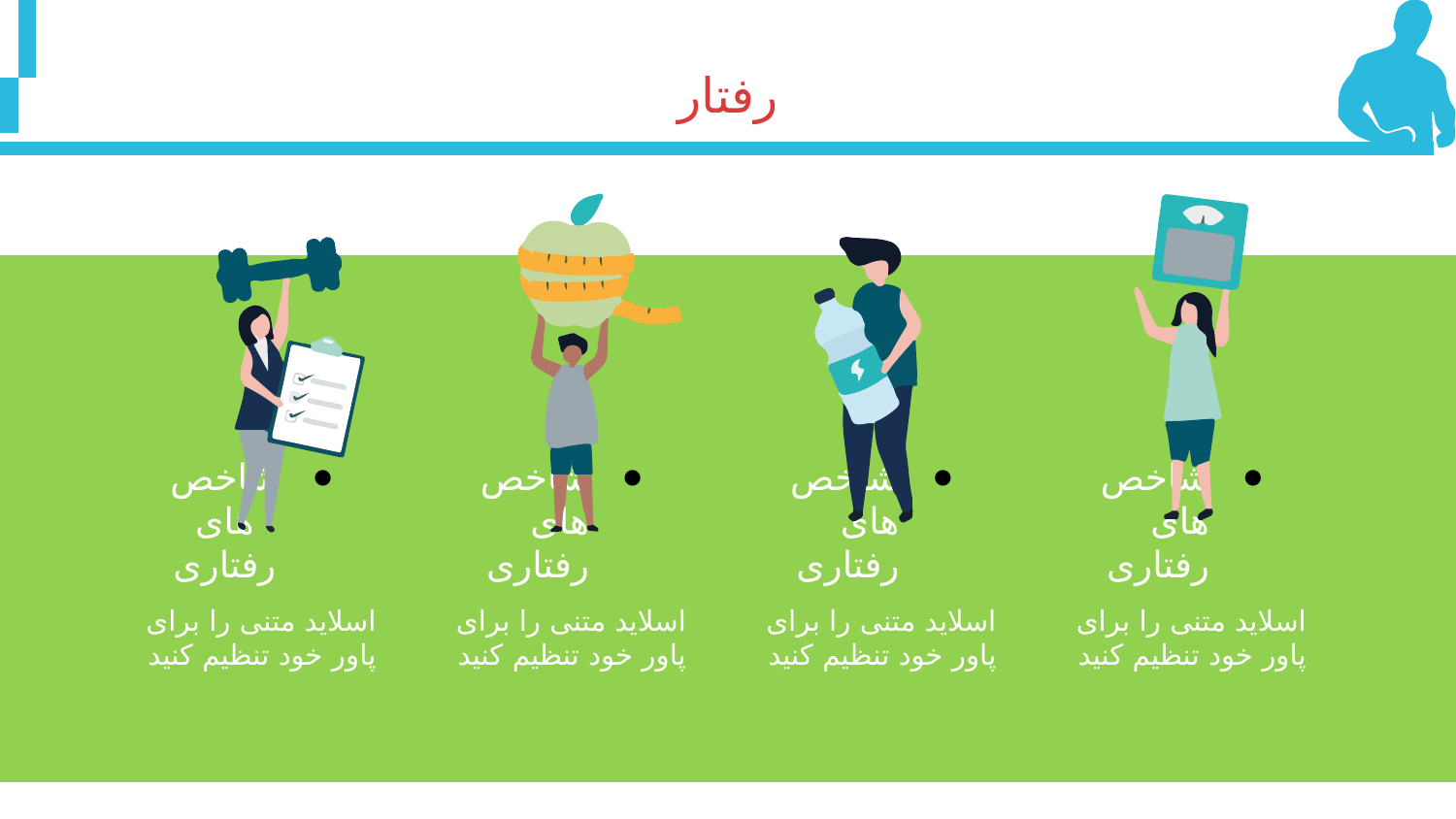

# رفتار

شاخص های رفتاری
شاخص های رفتاری
شاخص های رفتاری
شاخص های رفتاری
اسلاید متنی را برای پاور خود تنظیم کنید
اسلاید متنی را برای پاور خود تنظیم کنید
اسلاید متنی را برای پاور خود تنظیم کنید
اسلاید متنی را برای پاور خود تنظیم کنید